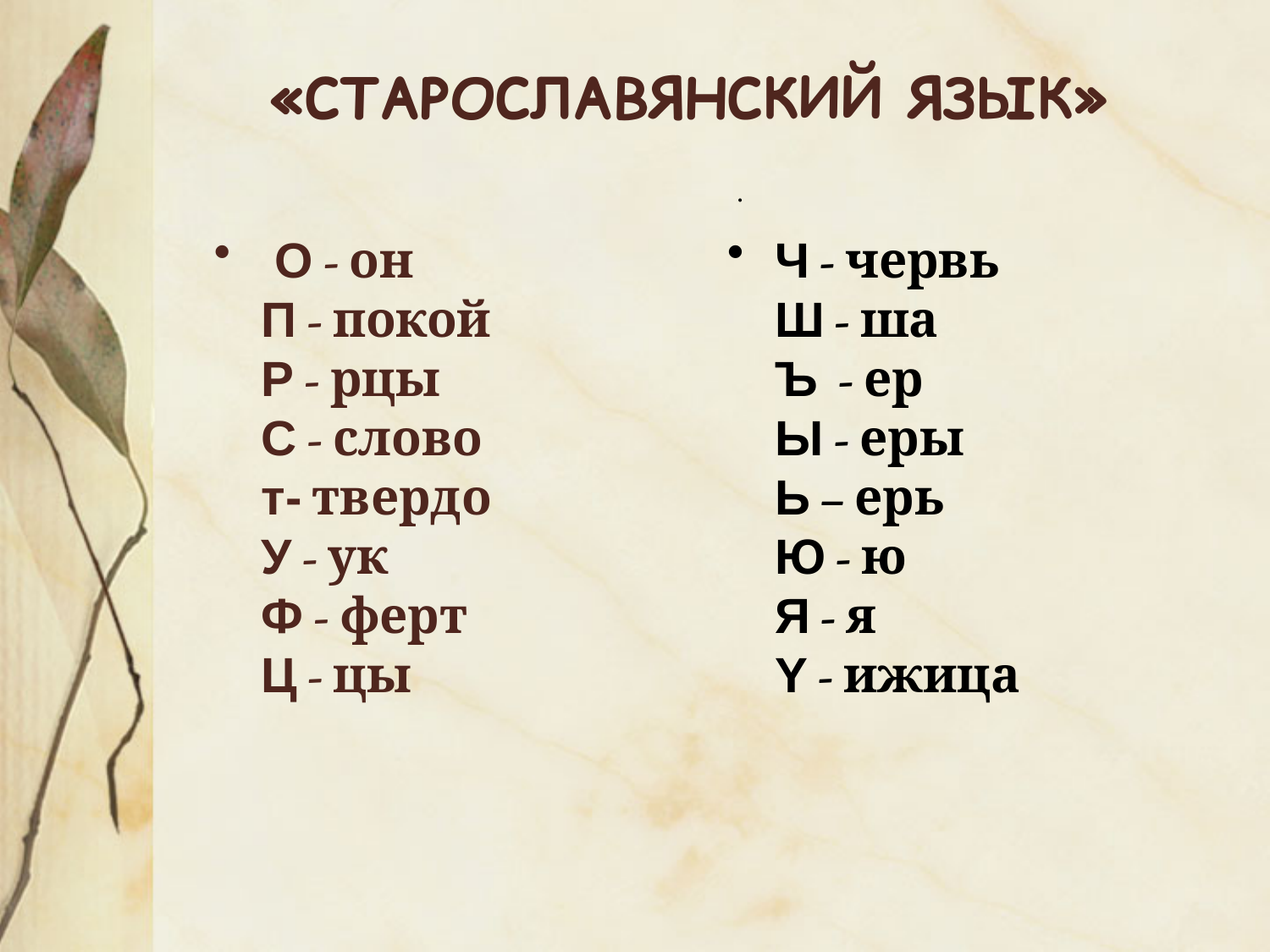

«СТАРОСЛАВЯНСКИЙ ЯЗЫК»
.
 О - он
П - покой
Р - рцы
С - слово
т- твердо
У - ук
Ф - ферт
Ц - цы
Ч - червь
Ш - ша
Ъ  - ер
ЬI - еры
Ь – ерь
Ю - ю
Я - я
Y - ижица